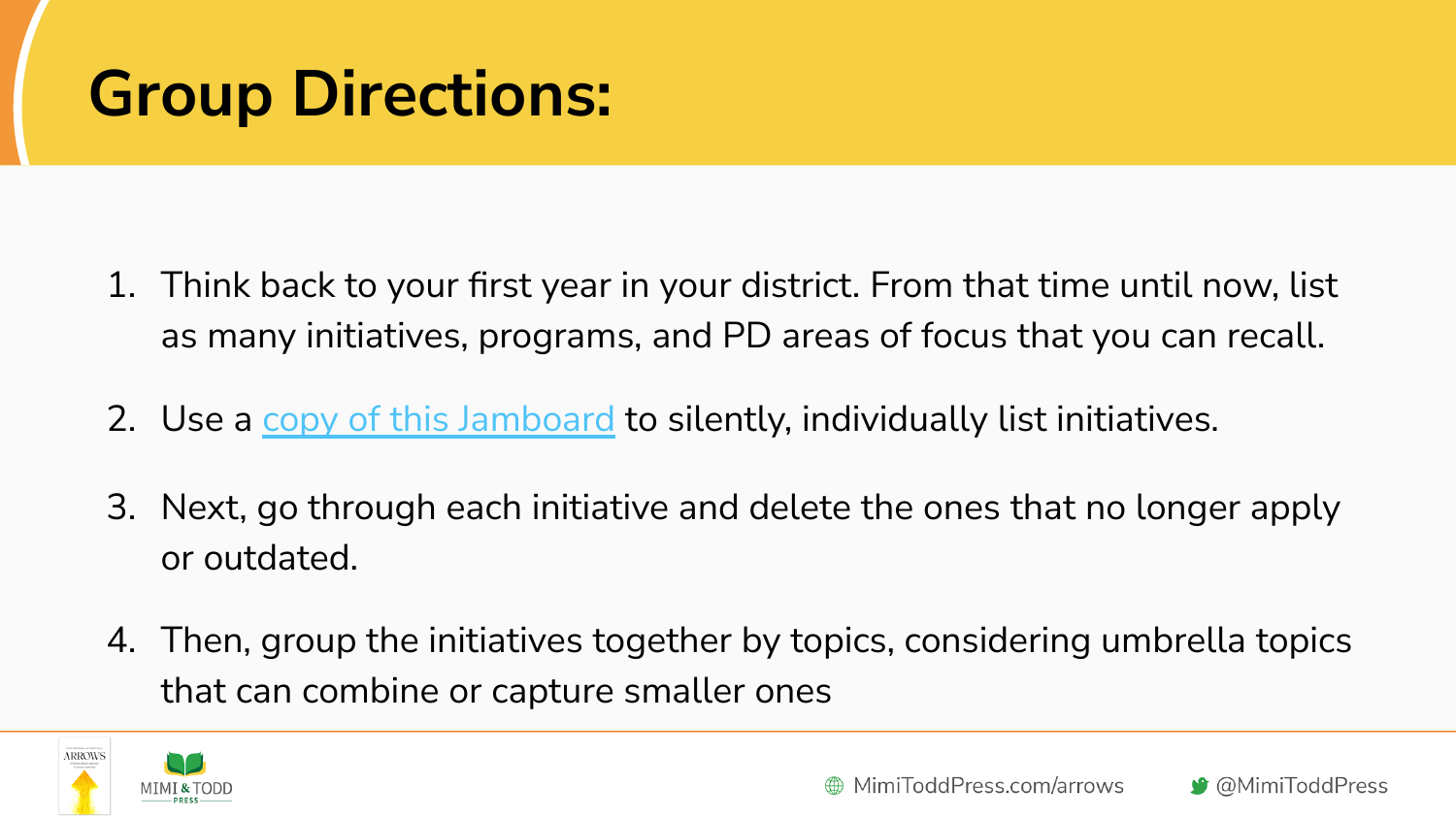

# Group Directions:
Think back to your first year in your district. From that time until now, list as many initiatives, programs, and PD areas of focus that you can recall.
Use a copy of this Jamboard to silently, individually list initiatives.
Next, go through each initiative and delete the ones that no longer apply or outdated.
Then, group the initiatives together by topics, considering umbrella topics that can combine or capture smaller ones